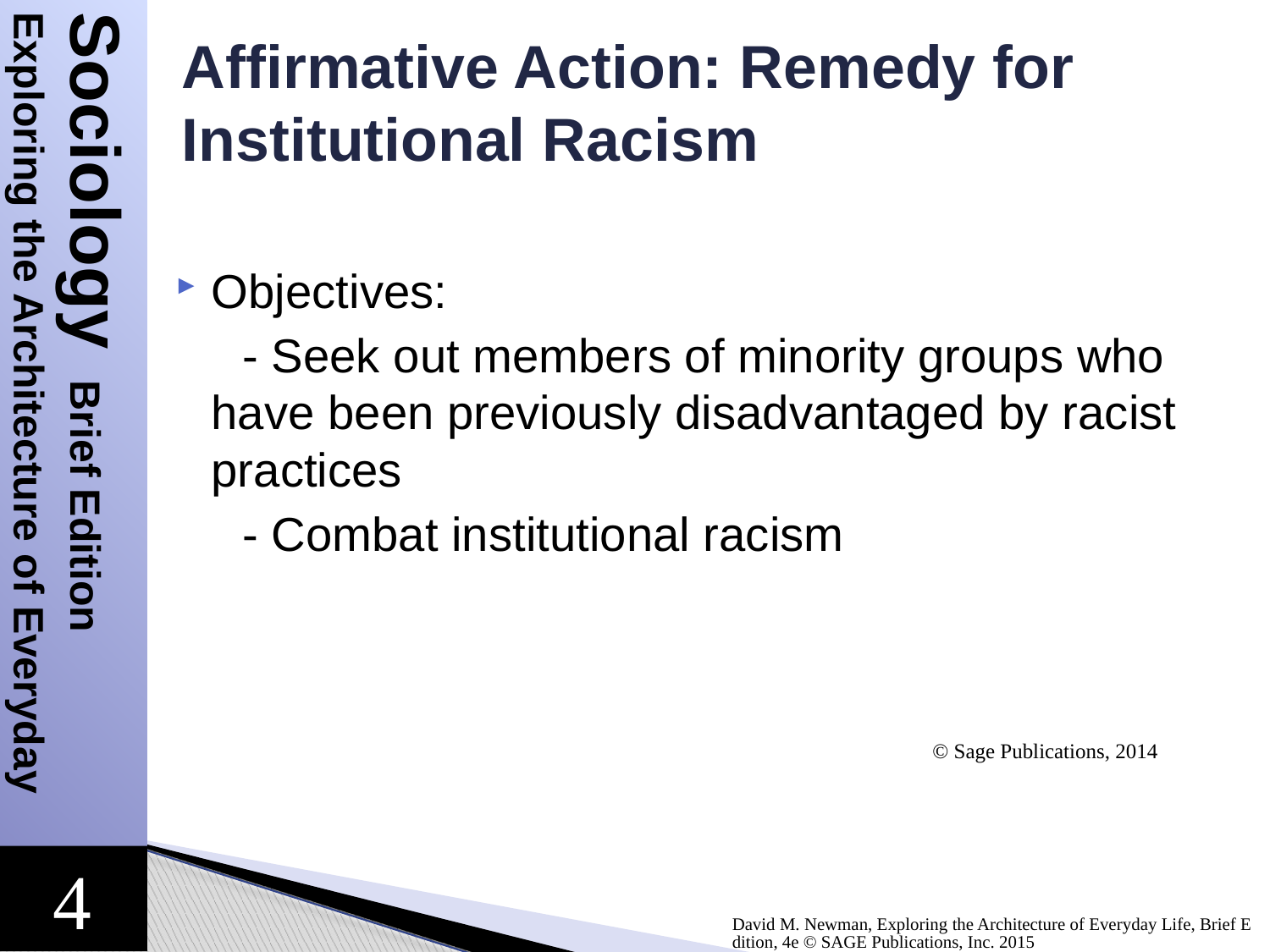

# Affirmative Action: Remedy for Institutional Racism

Objectives:
     - Seek out members of minority groups who have been previously disadvantaged by racist practices
     - Combat institutional racism

                                                                                                                                               © Sage Publications, 2014

David M. Newman, Exploring the Architecture of Everyday Life, Brief Edition, 4e © SAGE Publications, Inc. 2015